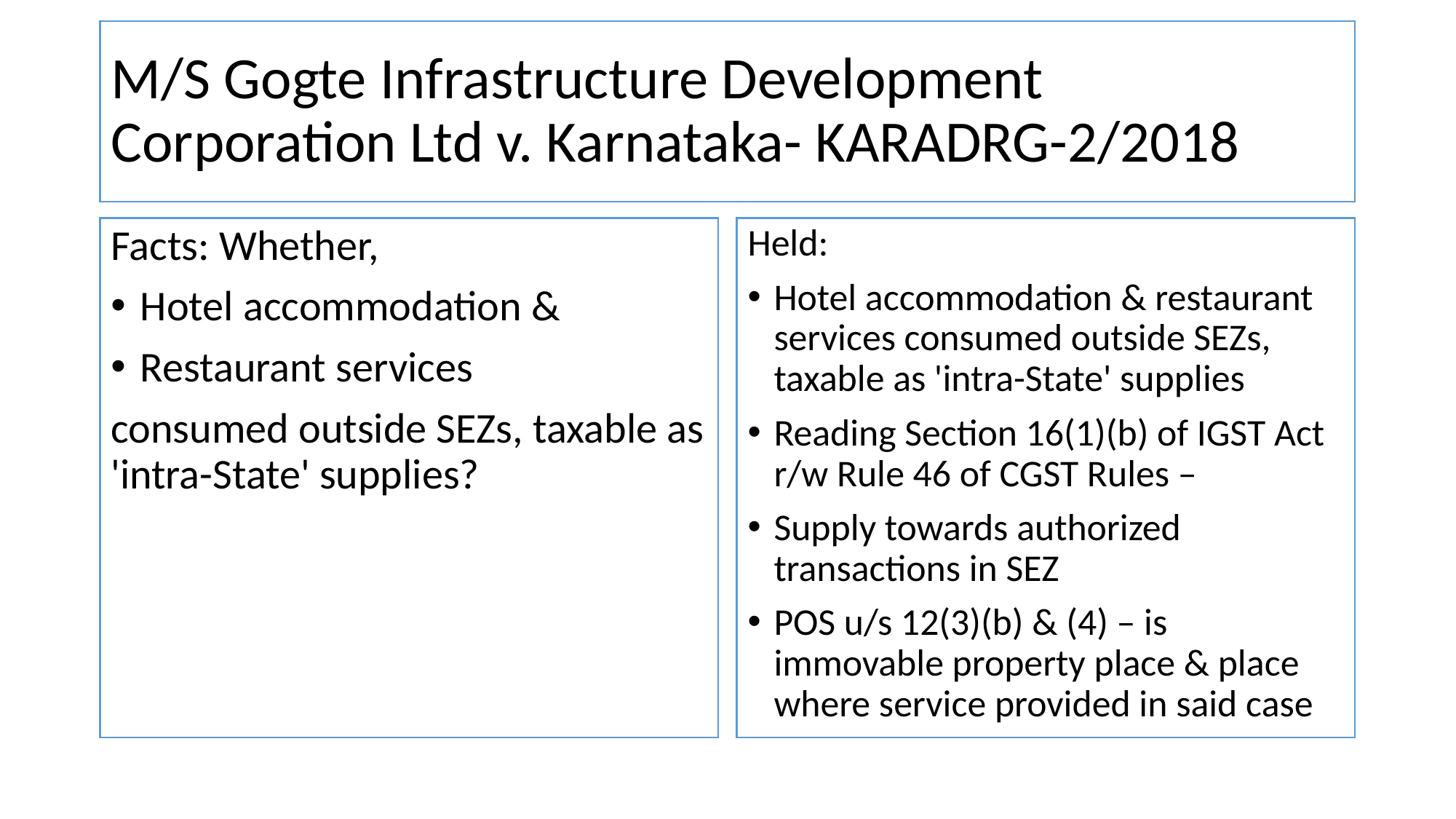

# M/S Gogte Infrastructure Development Corporation Ltd v. Karnataka- KARADRG-2/2018
Facts: Whether,
Hotel accommodation &
Restaurant services
consumed outside SEZs, taxable as 'intra-State' supplies?
Held:
Hotel accommodation & restaurant services consumed outside SEZs, taxable as 'intra-State' supplies
Reading Section 16(1)(b) of IGST Act r/w Rule 46 of CGST Rules –
Supply towards authorized transactions in SEZ
POS u/s 12(3)(b) & (4) – is immovable property place & place where service provided in said case